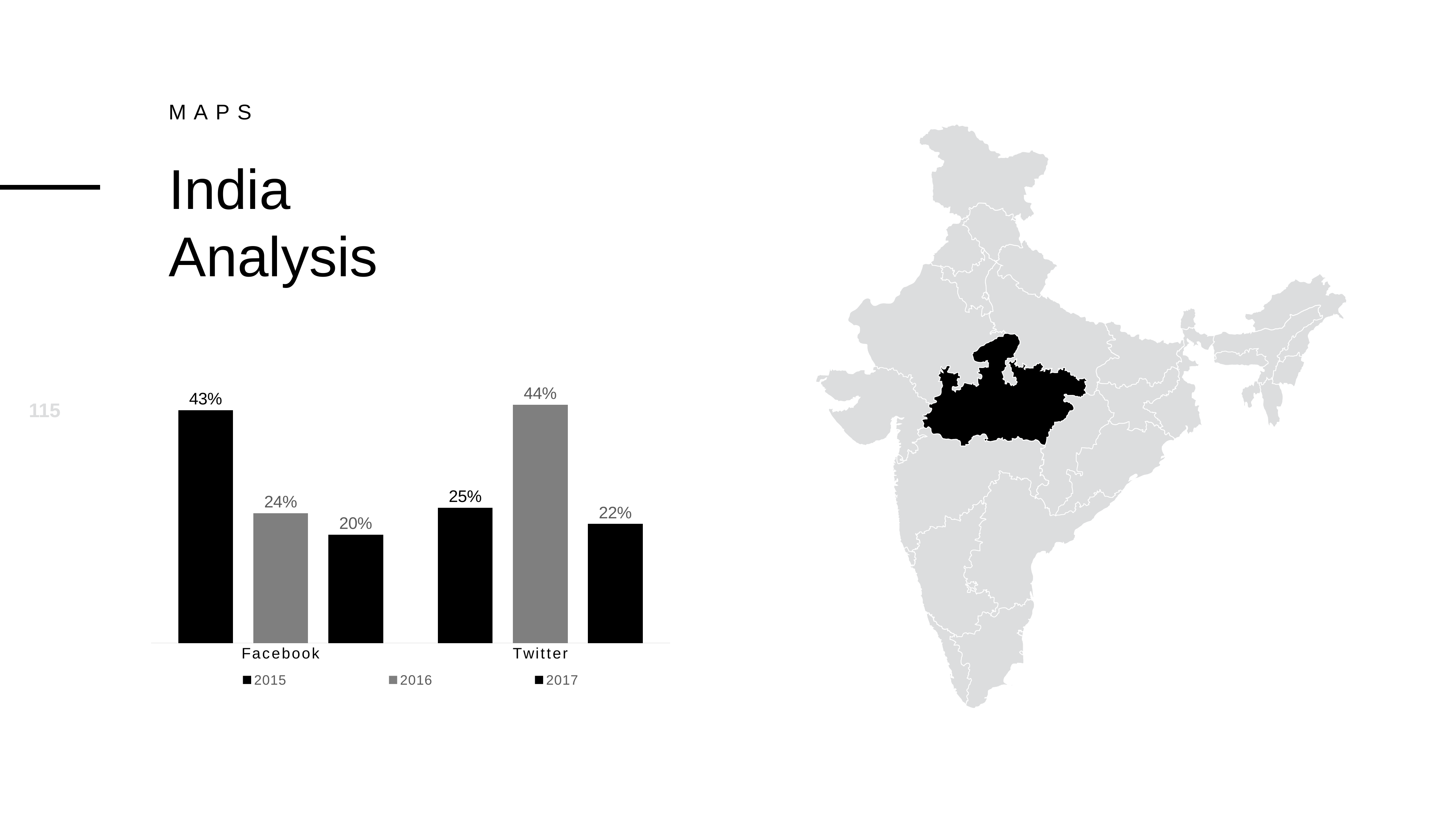

maps

India
Analysis

### Chart

| Category | 2015 | 2016 | 2017 |
|---|---|---|---|
| Facebook | 0.43 | 0.24 | 0.2 |
| Twitter | 0.25 | 0.44 | 0.22 |